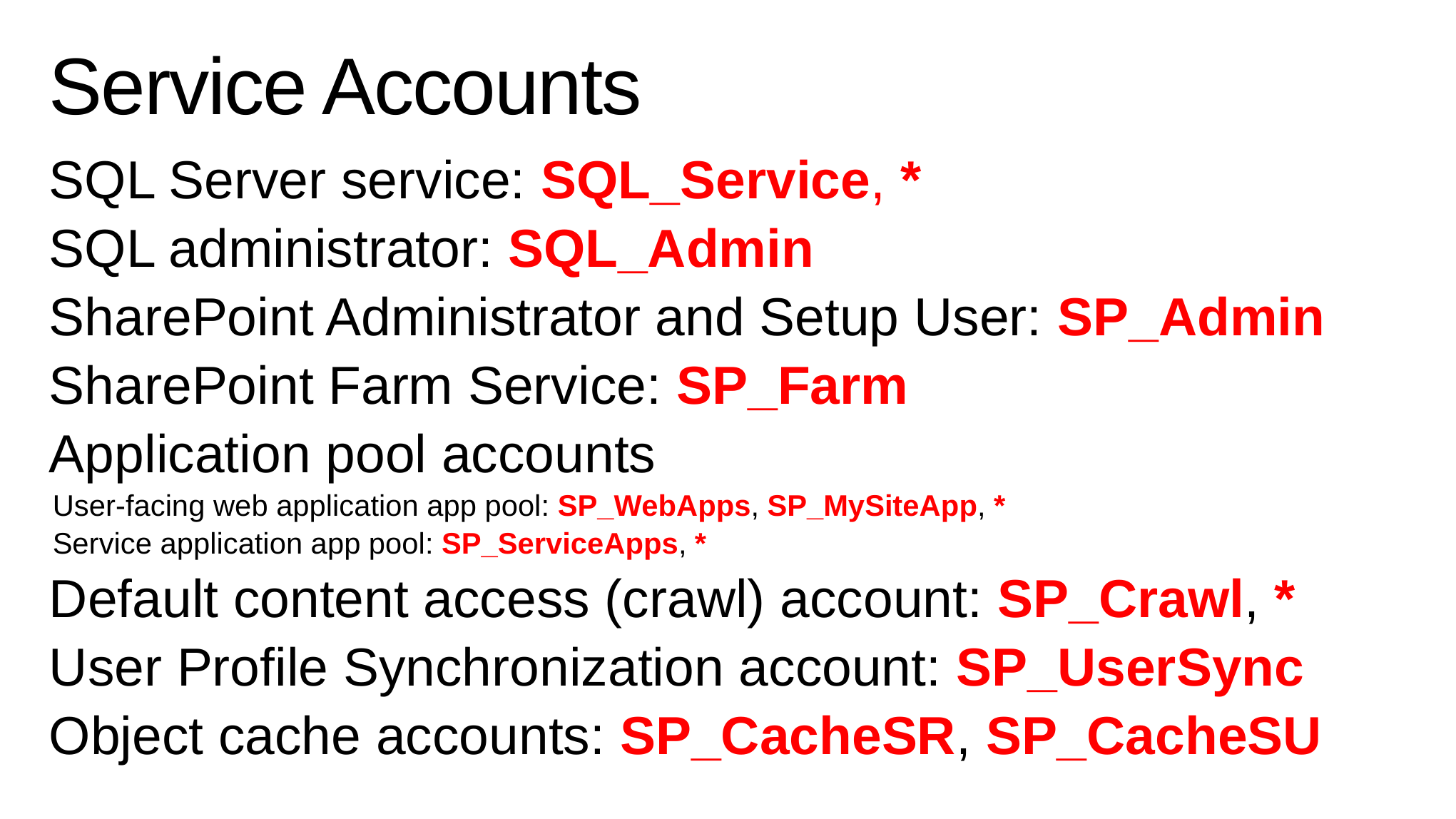

# Service Accounts
SQL Server service: SQL_Service, *
SQL administrator: SQL_Admin
SharePoint Administrator and Setup User: SP_Admin
SharePoint Farm Service: SP_Farm
Application pool accounts
User-facing web application app pool: SP_WebApps, SP_MySiteApp, *
Service application app pool: SP_ServiceApps, *
Default content access (crawl) account: SP_Crawl, *
User Profile Synchronization account: SP_UserSync
Object cache accounts: SP_CacheSR, SP_CacheSU